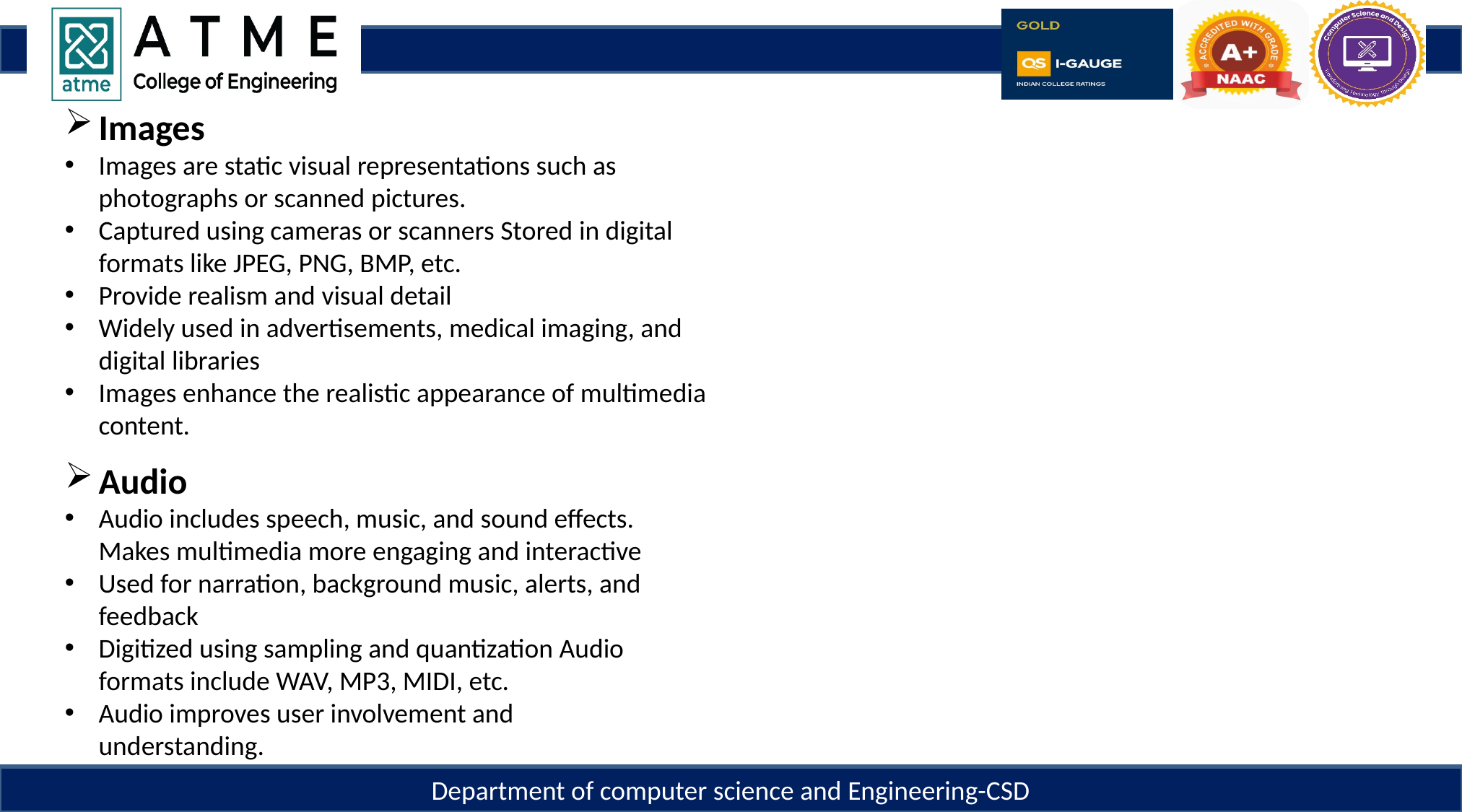

Images
Images are static visual representations such as photographs or scanned pictures.
Captured using cameras or scanners Stored in digital formats like JPEG, PNG, BMP, etc.
Provide realism and visual detail
Widely used in advertisements, medical imaging, and digital libraries
Images enhance the realistic appearance of multimedia content.
Audio
Audio includes speech, music, and sound effects. Makes multimedia more engaging and interactive
Used for narration, background music, alerts, and feedback
Digitized using sampling and quantization Audio formats include WAV, MP3, MIDI, etc.
Audio improves user involvement and understanding.
Department of computer science and Engineering-CSD